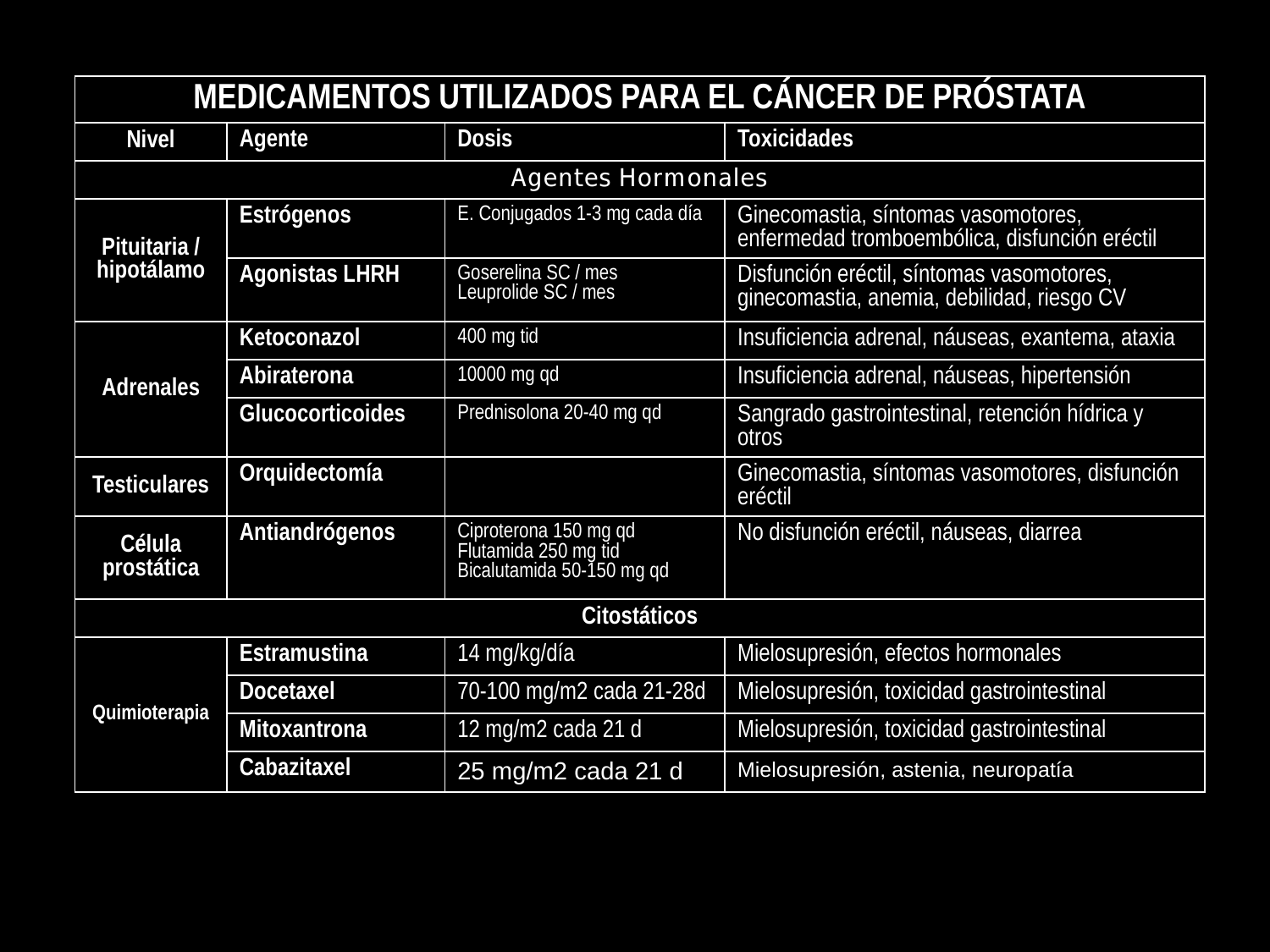

| MEDICAMENTOS UTILIZADOS PARA EL CÁNCER DE PRÓSTATA |  |  |  |
| --- | --- | --- | --- |
| Nivel | Agente | Dosis | Toxicidades |
| Agentes Hormonales |  |  |  |
| Pituitaria / hipotálamo | Estrógenos | E. Conjugados 1-3 mg cada día | Ginecomastia, síntomas vasomotores, enfermedad tromboembólica, disfunción eréctil |
|  | Agonistas LHRH | Goserelina SC / mes Leuprolide SC / mes | Disfunción eréctil, síntomas vasomotores, ginecomastia, anemia, debilidad, riesgo CV |
| Adrenales | Ketoconazol | 400 mg tid | Insuficiencia adrenal, náuseas, exantema, ataxia |
|  | Abiraterona | 10000 mg qd | Insuficiencia adrenal, náuseas, hipertensión |
|  | Glucocorticoides | Prednisolona 20-40 mg qd | Sangrado gastrointestinal, retención hídrica y otros |
| Testiculares | Orquidectomía |  | Ginecomastia, síntomas vasomotores, disfunción eréctil |
| Célula prostática | Antiandrógenos | Ciproterona 150 mg qd Flutamida 250 mg tid Bicalutamida 50-150 mg qd | No disfunción eréctil, náuseas, diarrea |
| Citostáticos |  |  |  |
| Quimioterapia | Estramustina | 14 mg/kg/día | Mielosupresión, efectos hormonales |
|  | Docetaxel | 70-100 mg/m2 cada 21-28d | Mielosupresión, toxicidad gastrointestinal |
|  | Mitoxantrona | 12 mg/m2 cada 21 d | Mielosupresión, toxicidad gastrointestinal |
|  | Cabazitaxel | 25 mg/m2 cada 21 d | Mielosupresión, astenia, neuropatía |